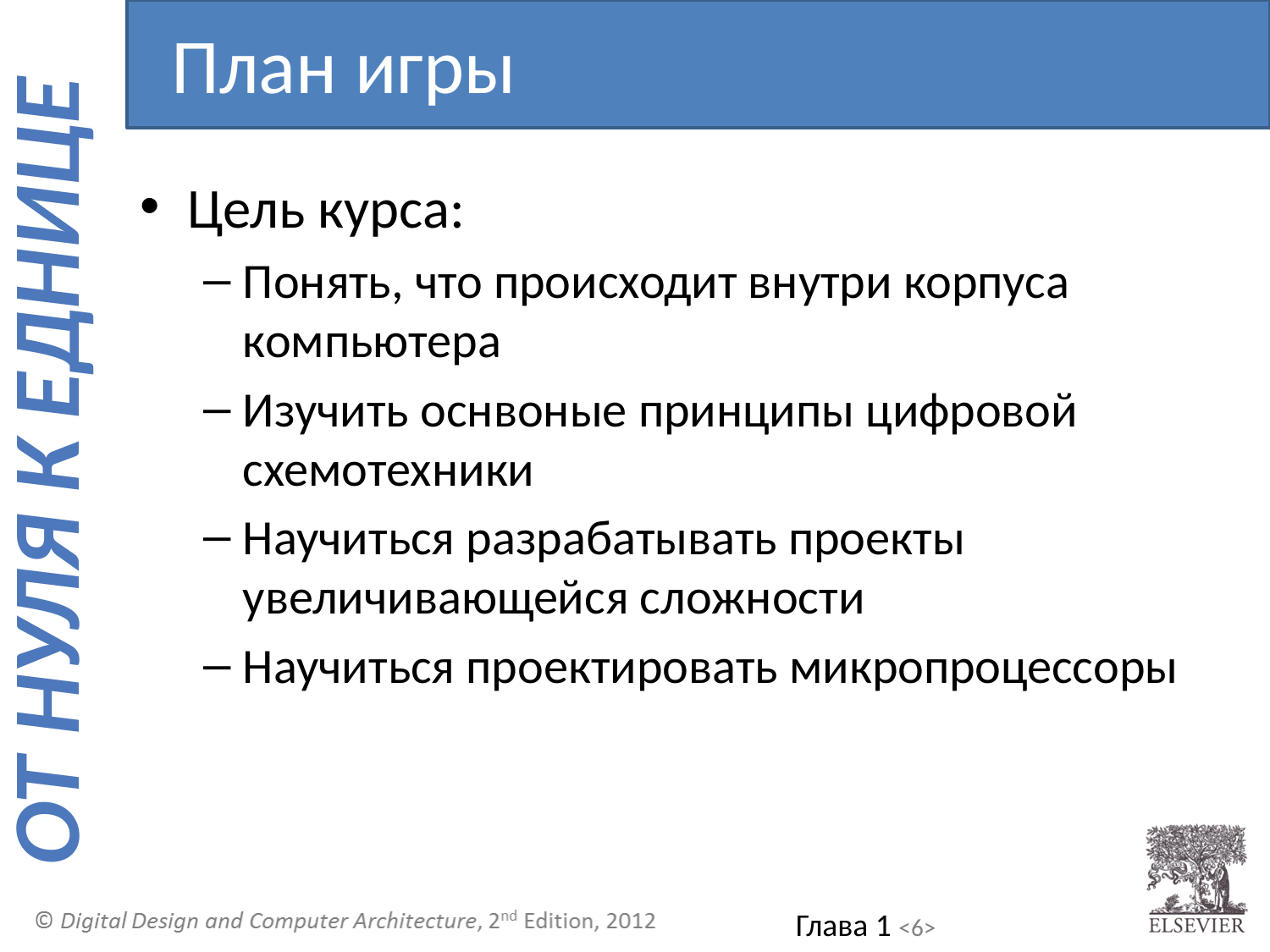

План игры
Цель курса:
Понять, что происходит внутри корпуса компьютера
Изучить оснвоные принципы цифровой схемотехники
Научиться разрабатывать проекты увеличивающейся сложности
Научиться проектировать микропроцессоры